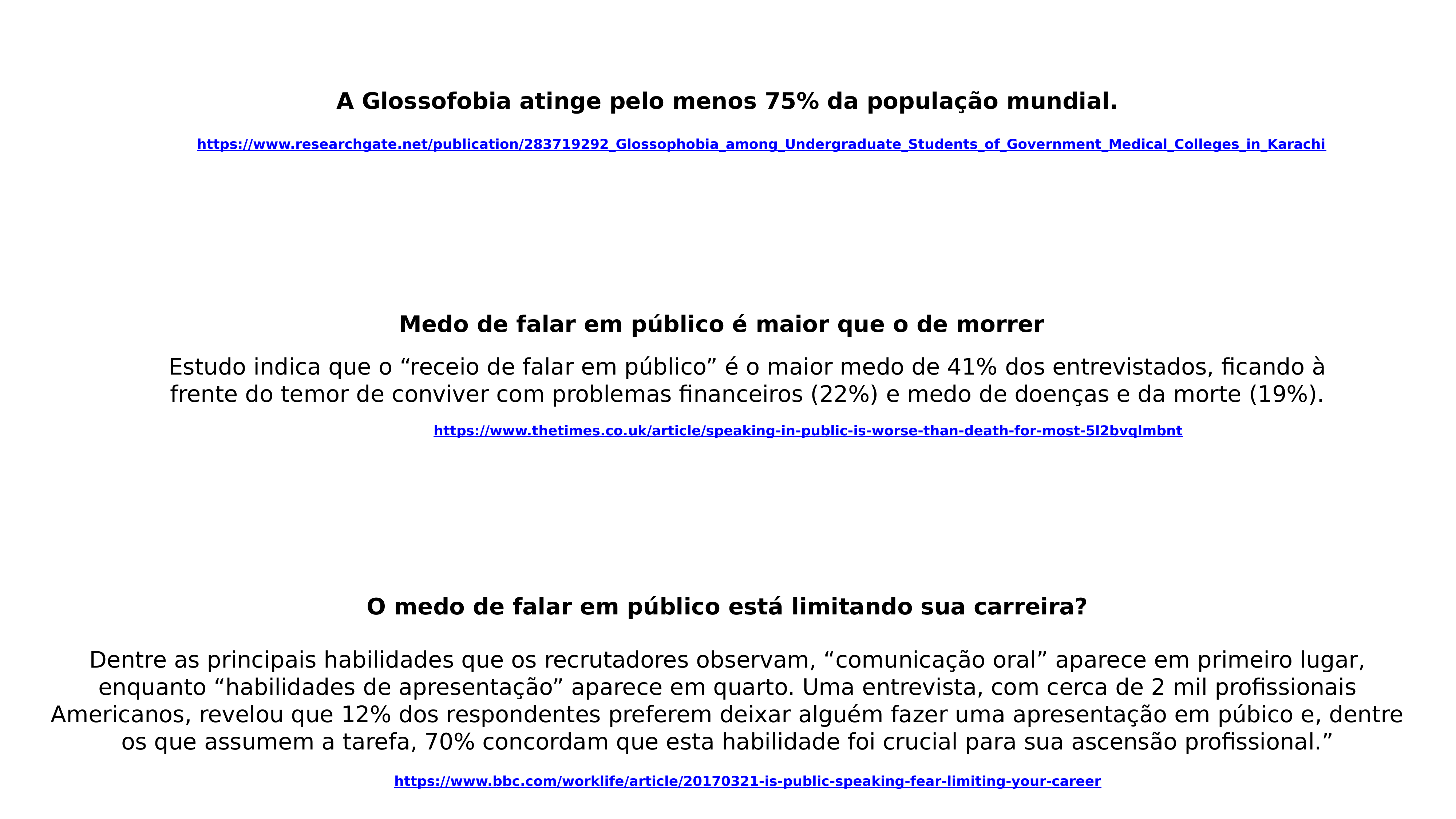

A Glossofobia atinge pelo menos 75% da população mundial.
https://www.researchgate.net/publication/283719292_Glossophobia_among_Undergraduate_Students_of_Government_Medical_Colleges_in_Karachi
Medo de falar em público é maior que o de morrer
Estudo indica que o “receio de falar em público” é o maior medo de 41% dos entrevistados, ficando à frente do temor de conviver com problemas financeiros (22%) e medo de doenças e da morte (19%).
https://www.thetimes.co.uk/article/speaking-in-public-is-worse-than-death-for-most-5l2bvqlmbnt
O medo de falar em público está limitando sua carreira?
Dentre as principais habilidades que os recrutadores observam, “comunicação oral” aparece em primeiro lugar, enquanto “habilidades de apresentação” aparece em quarto. Uma entrevista, com cerca de 2 mil profissionais Americanos, revelou que 12% dos respondentes preferem deixar alguém fazer uma apresentação em púbico e, dentre os que assumem a tarefa, 70% concordam que esta habilidade foi crucial para sua ascensão profissional.”
https://www.bbc.com/worklife/article/20170321-is-public-speaking-fear-limiting-your-career